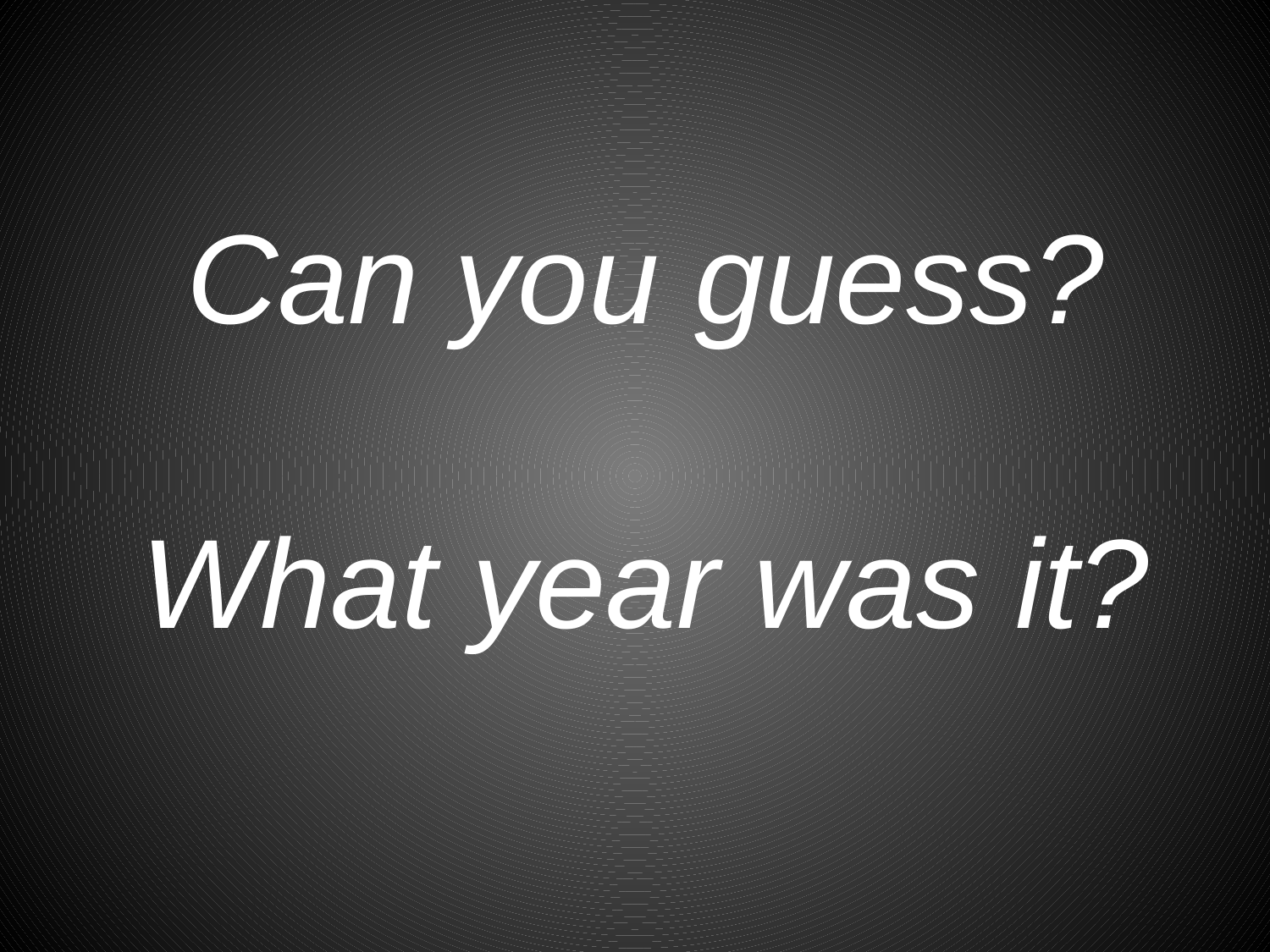

Can you guess?
What year was it?